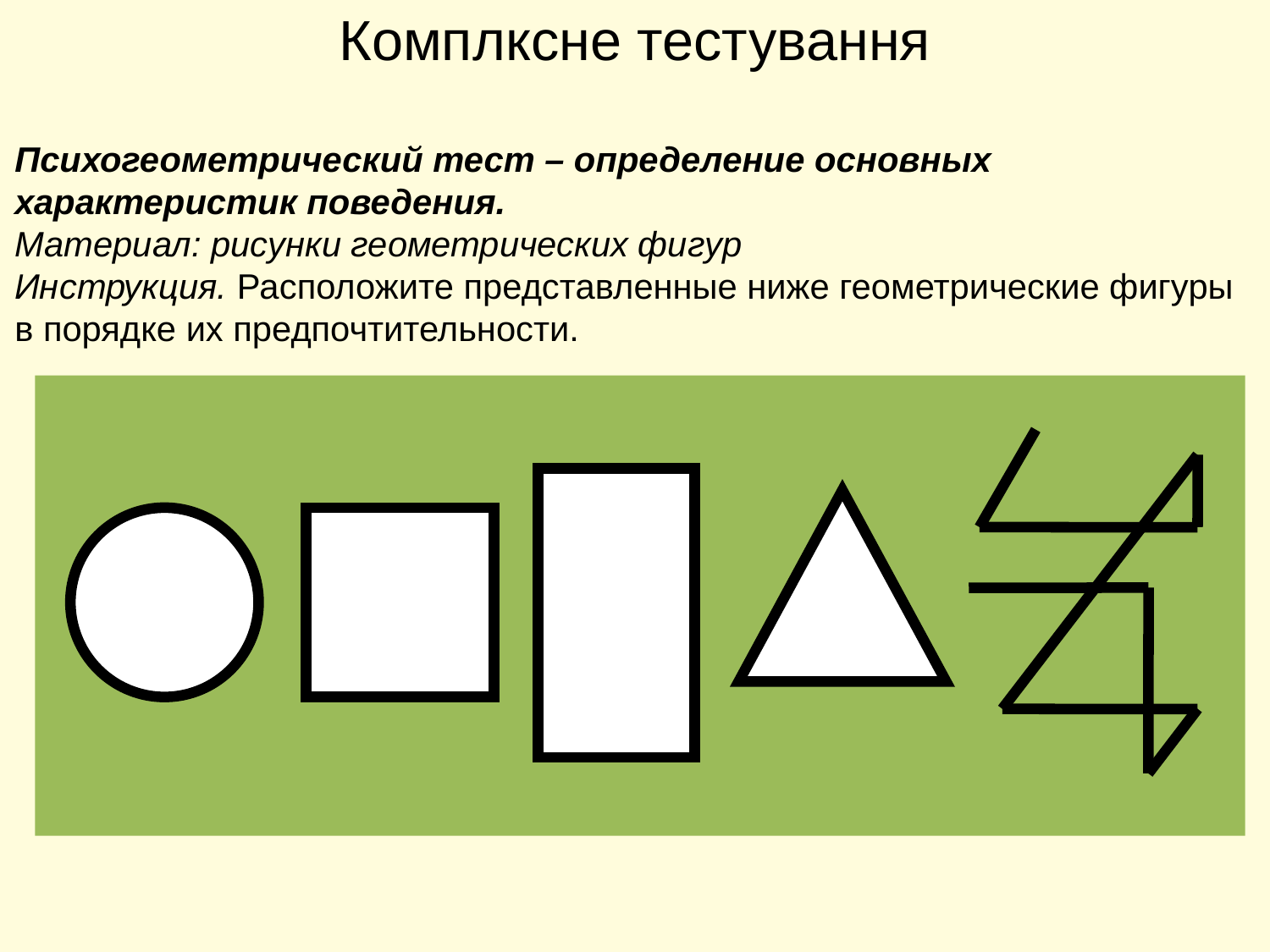

# Комплксне тестування
Психогеометрический тест – определение основных характеристик поведения.
Материал: рисунки геометрических фигур
Инструкция. Расположите представленные ниже геометрические фигуры в порядке их предпочтительности.